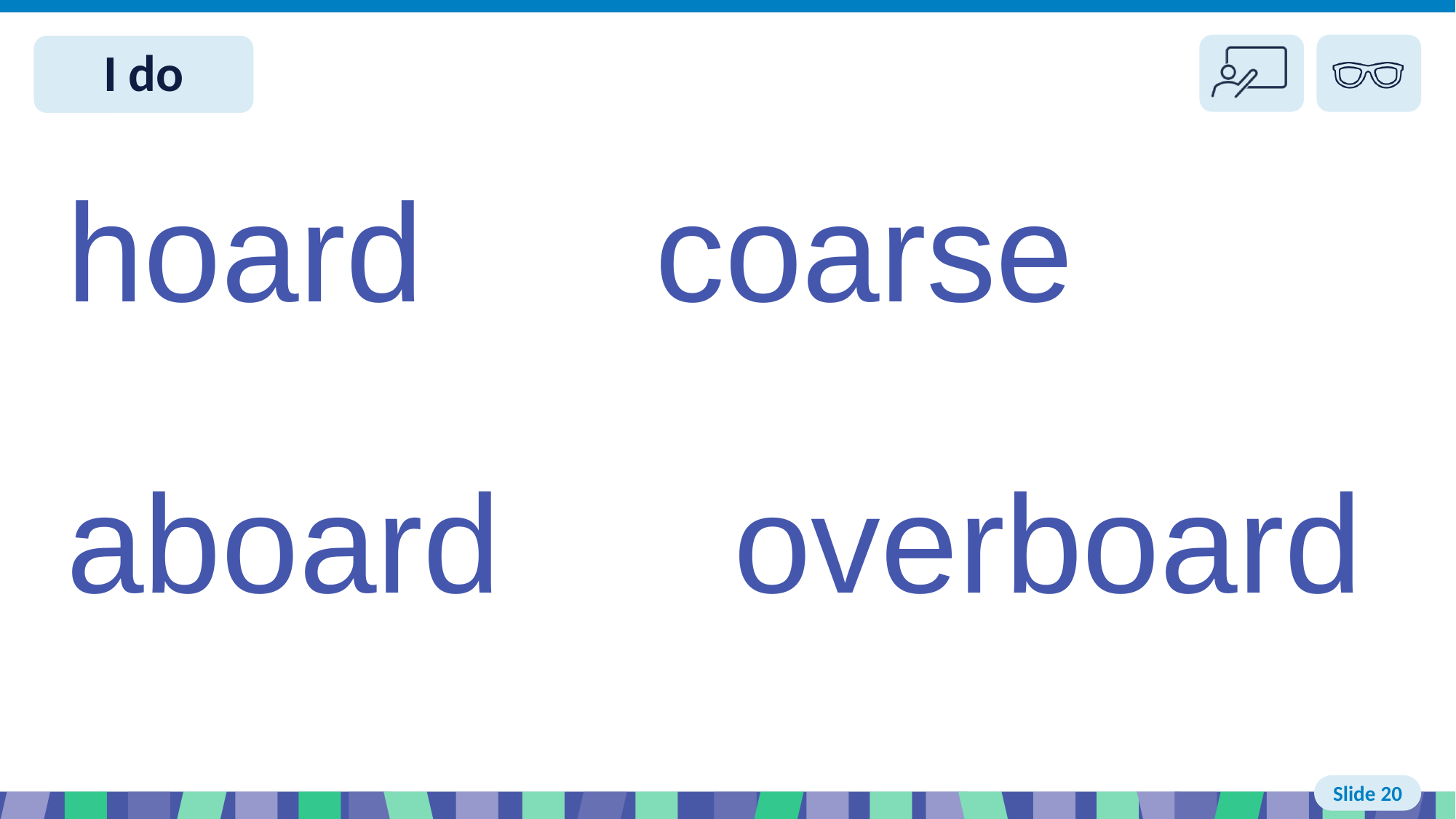

Slide 20 I do
hoard      coarse
aboard      overboard